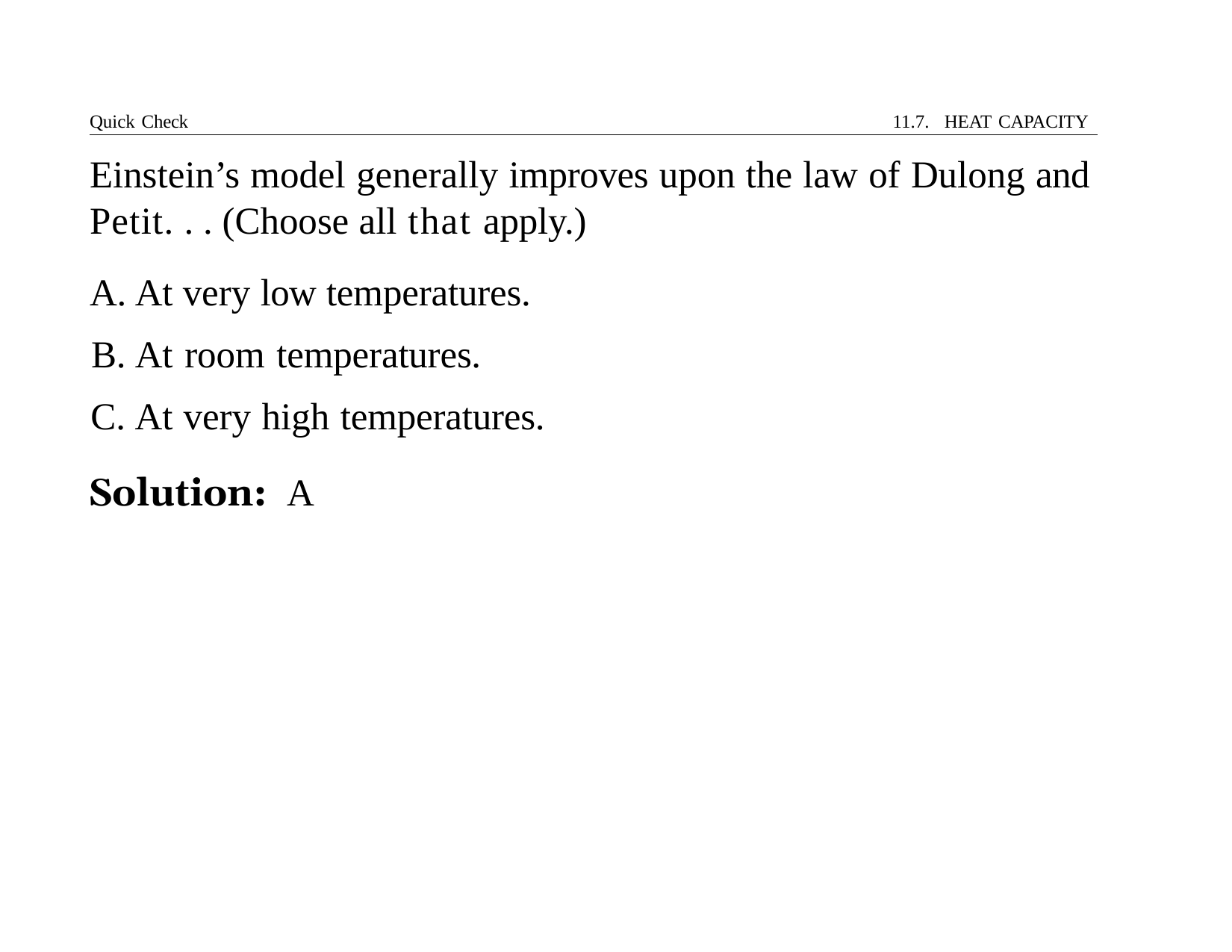

Quick Check	11.7.  HEAT CAPACITY

# Einstein’s model generally improves upon the law of Dulong and Petit. . . (Choose all that apply.)
At very low temperatures.
At room temperatures.
At very high temperatures.
Solution:	A